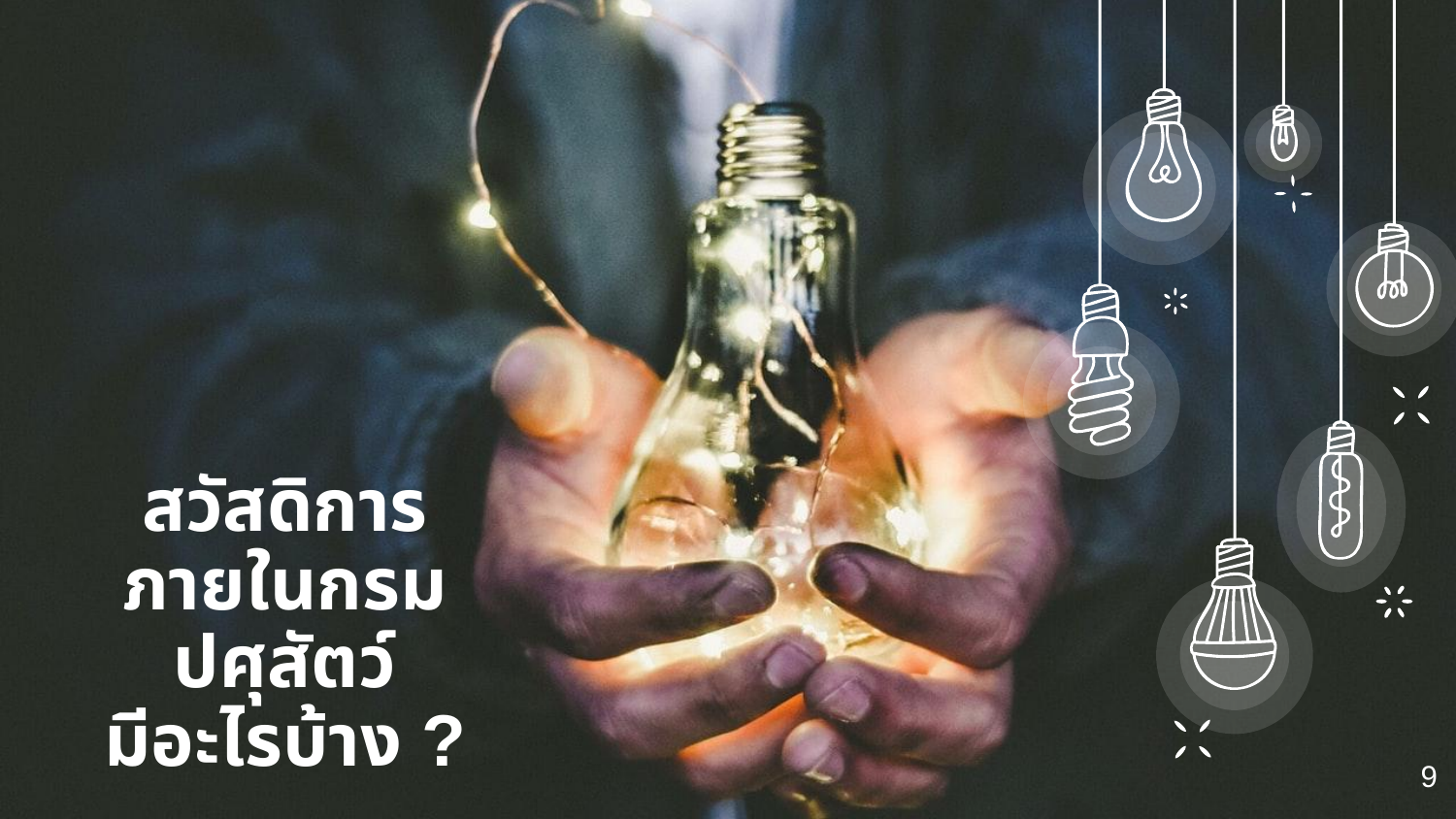

สวัสดิการ
ภายในกรมปศุสัตว์
มีอะไรบ้าง ?
9